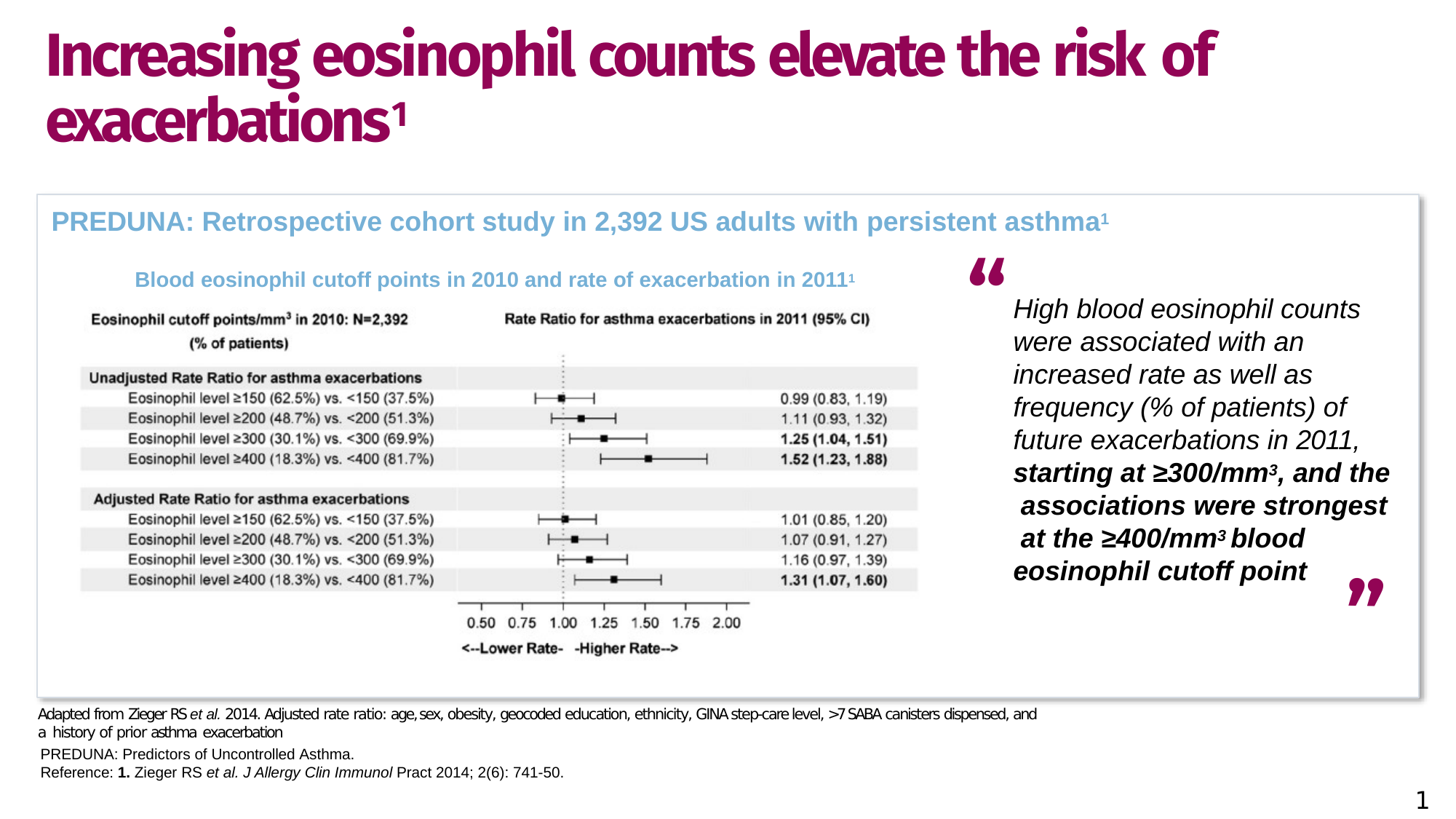

# Increasing eosinophil counts elevate the risk of  exacerbations1

PREDUNA: Retrospective cohort study in 2,392 US adults with persistent asthma1
“
Blood eosinophil cutoff points in 2010 and rate of exacerbation in 20111
High blood eosinophil counts  were associated with an  increased rate as well as  frequency (% of patients) of  future exacerbations in 2011,  starting at ≥300/mm3, and the  associations were strongest  at the ≥400/mm3 blood  eosinophil cutoff point

“
Adapted from Zieger RS et al. 2014. Adjusted rate ratio: age, sex, obesity, geocoded education, ethnicity, GINA step-care level, >7 SABA canisters dispensed, and a  history of prior asthma exacerbation
PREDUNA: Predictors of Uncontrolled Asthma.
Reference: 1. Zieger RS et al. J Allergy Clin Immunol Pract 2014; 2(6): 741-50.
11